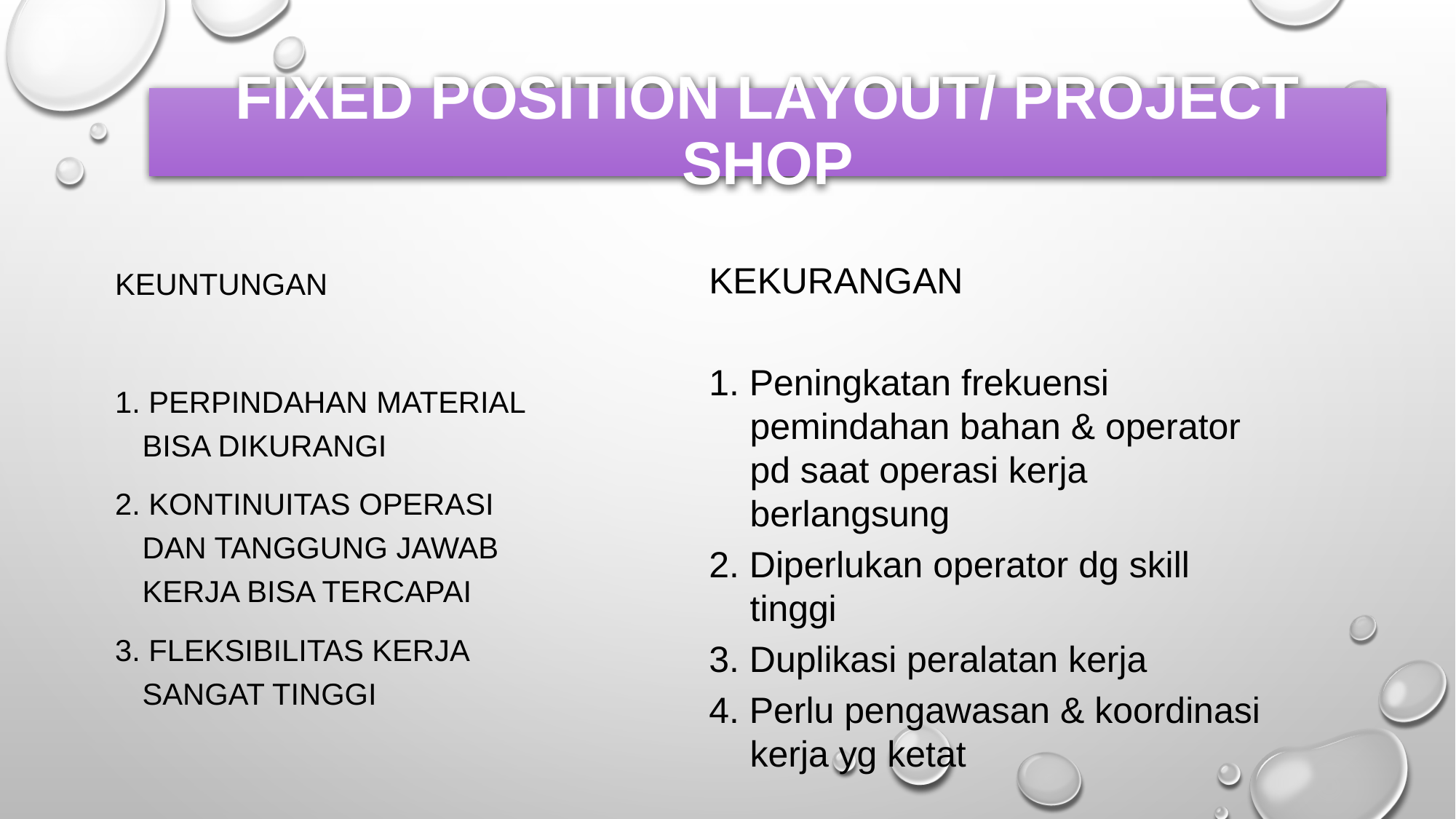

# Fixed Position Layout/ Project Shop
KEUNTUNGAN

1. Perpindahan material bisa dikurangi
2. Kontinuitas operasi dan tanggung jawab kerja bisa tercapai
3. Fleksibilitas kerja sangat tinggi
KEKURANGAN

1. Peningkatan frekuensi pemindahan bahan & operator pd saat operasi kerja berlangsung
2. Diperlukan operator dg skill tinggi
3. Duplikasi peralatan kerja
4. Perlu pengawasan & koordinasi kerja yg ketat